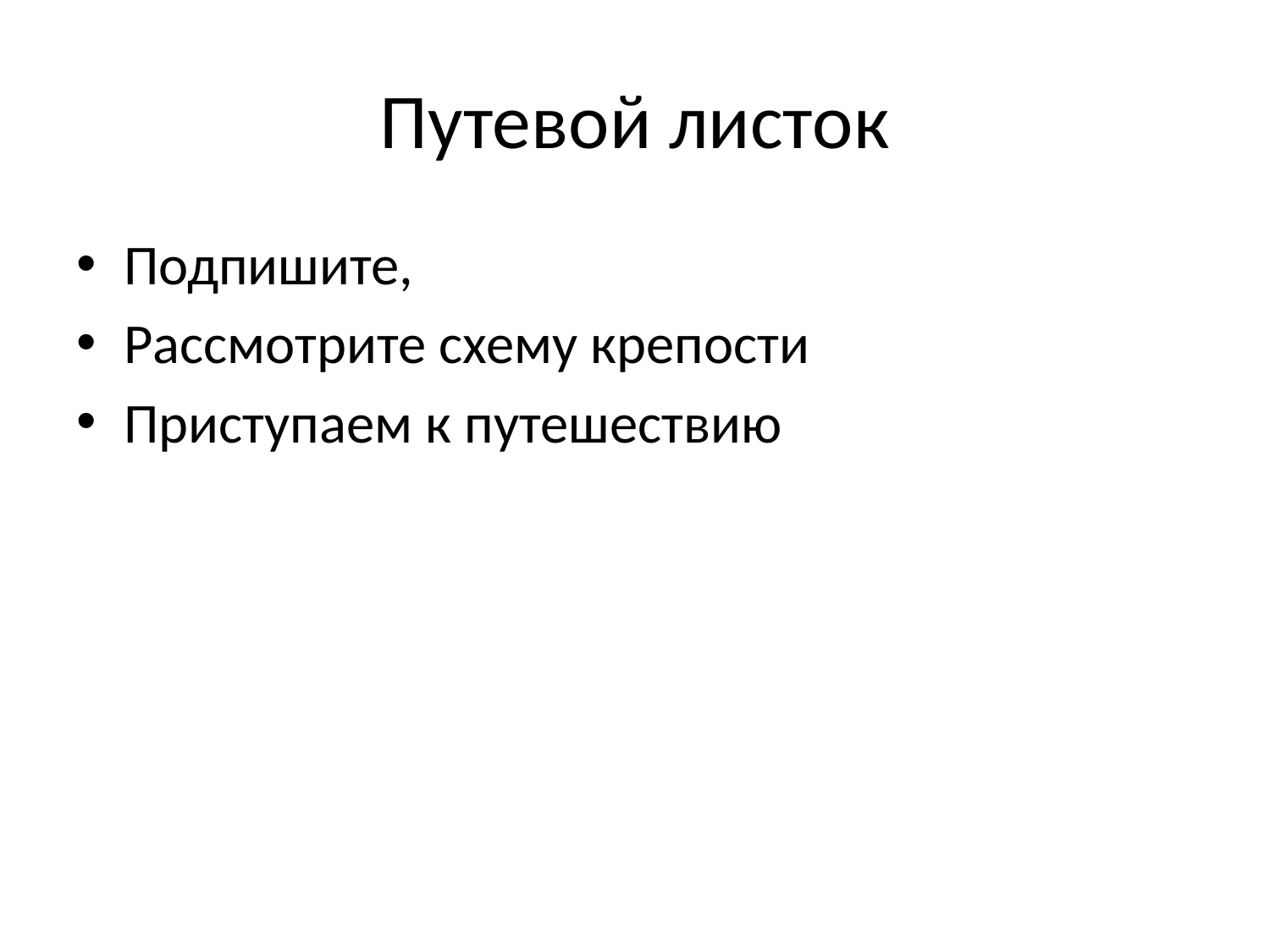

# Путевой листок
Подпишите,
Рассмотрите схему крепости
Приступаем к путешествию